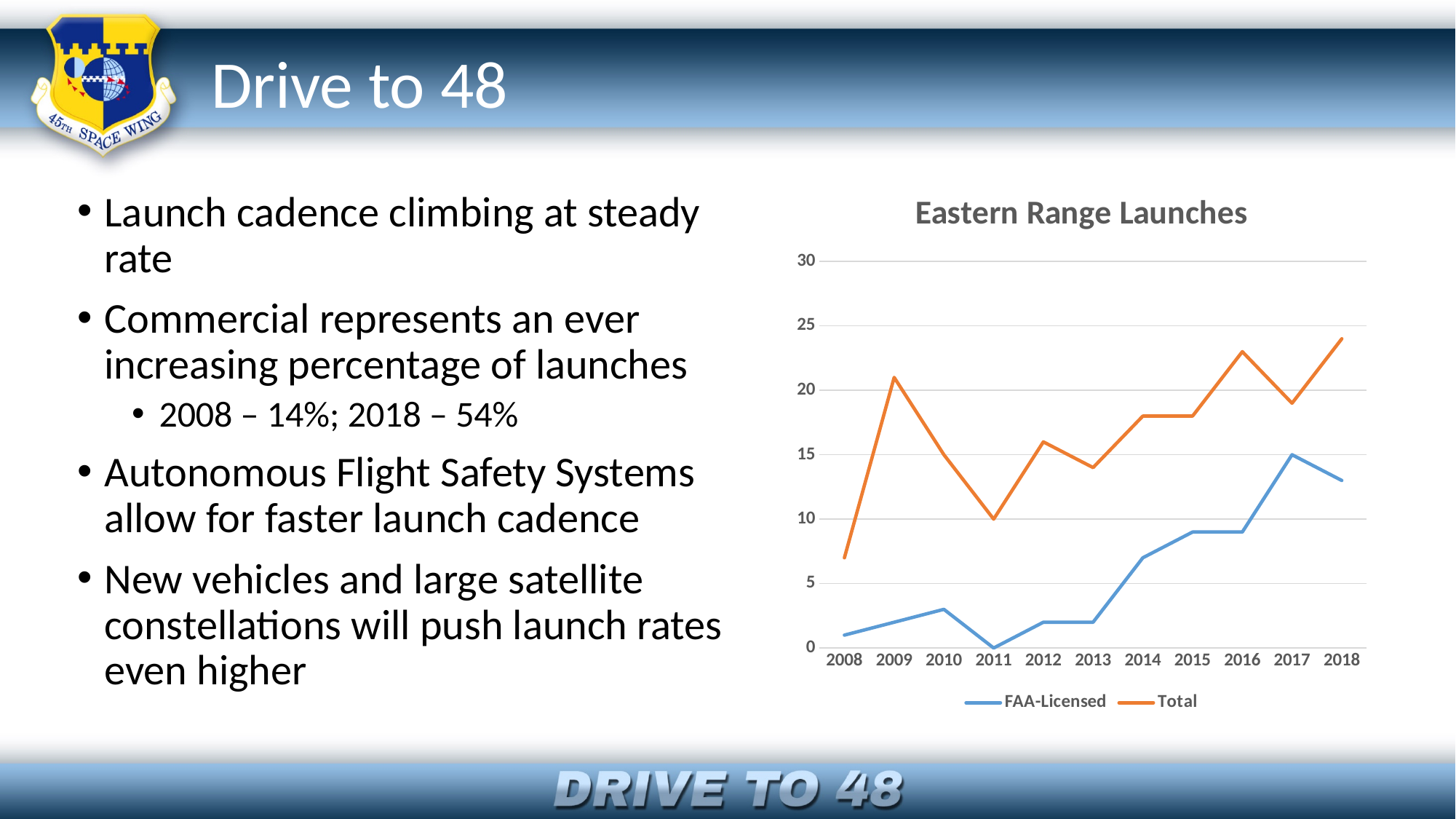

# Drive to 48

### Chart: Eastern Range Launches

| Category | FAA-Licensed | Total |
|---|---|---|
| 2008 | 1.0 | 7.0 |
| 2009 | 2.0 | 21.0 |
| 2010 | 3.0 | 15.0 |
| 2011 | 0.0 | 10.0 |
| 2012 | 2.0 | 16.0 |
| 2013 | 2.0 | 14.0 |
| 2014 | 7.0 | 18.0 |
| 2015 | 9.0 | 18.0 |
| 2016 | 9.0 | 23.0 |
| 2017 | 15.0 | 19.0 |
| 2018 | 13.0 | 24.0 |
Launch cadence climbing at steady rate
Commercial represents an ever increasing percentage of launches
2008 – 14%; 2018 – 54%
Autonomous Flight Safety Systems allow for faster launch cadence
New vehicles and large satellite constellations will push launch rates even higher